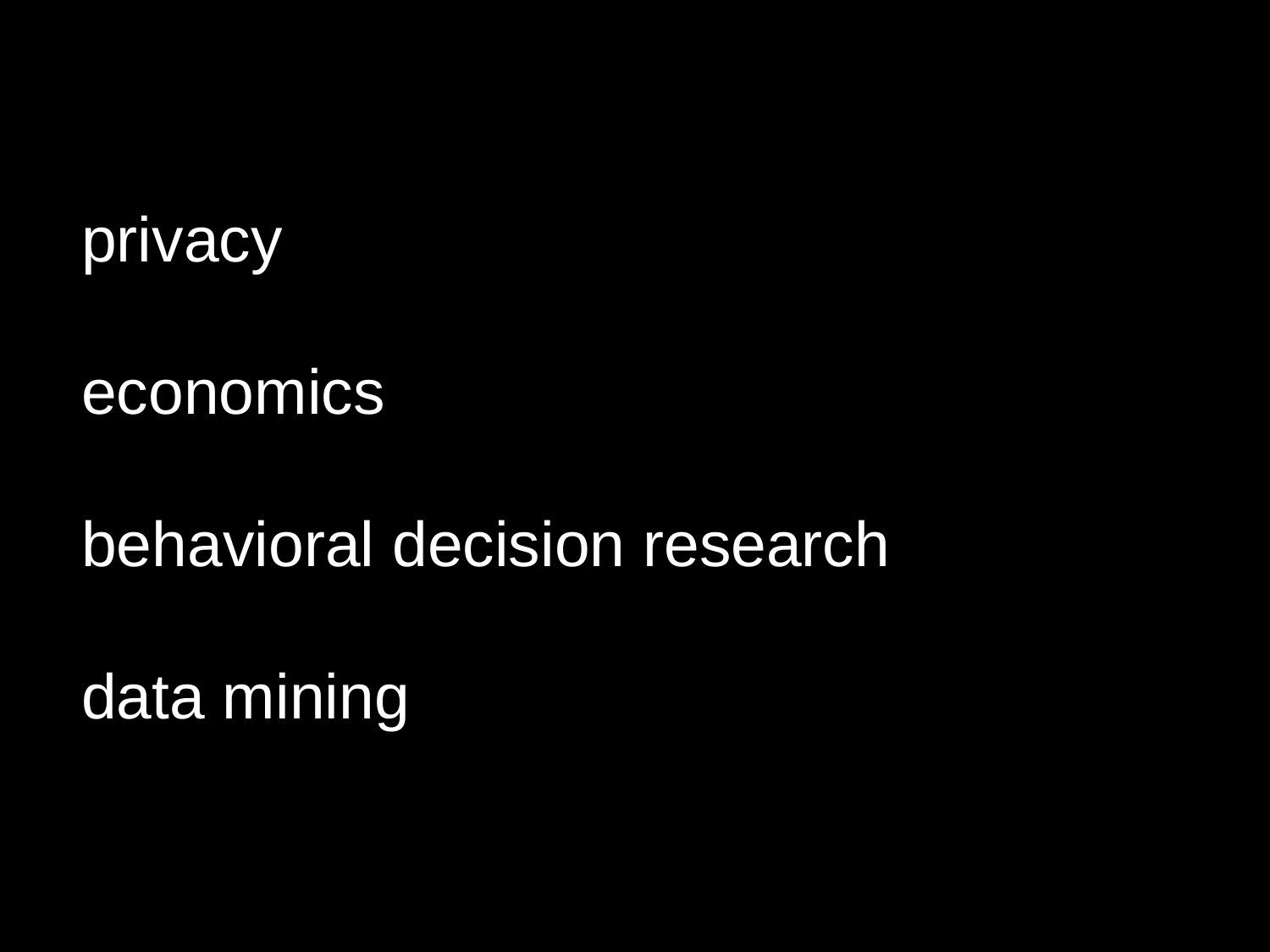

privacy
economics
behavioral decision research
data mining